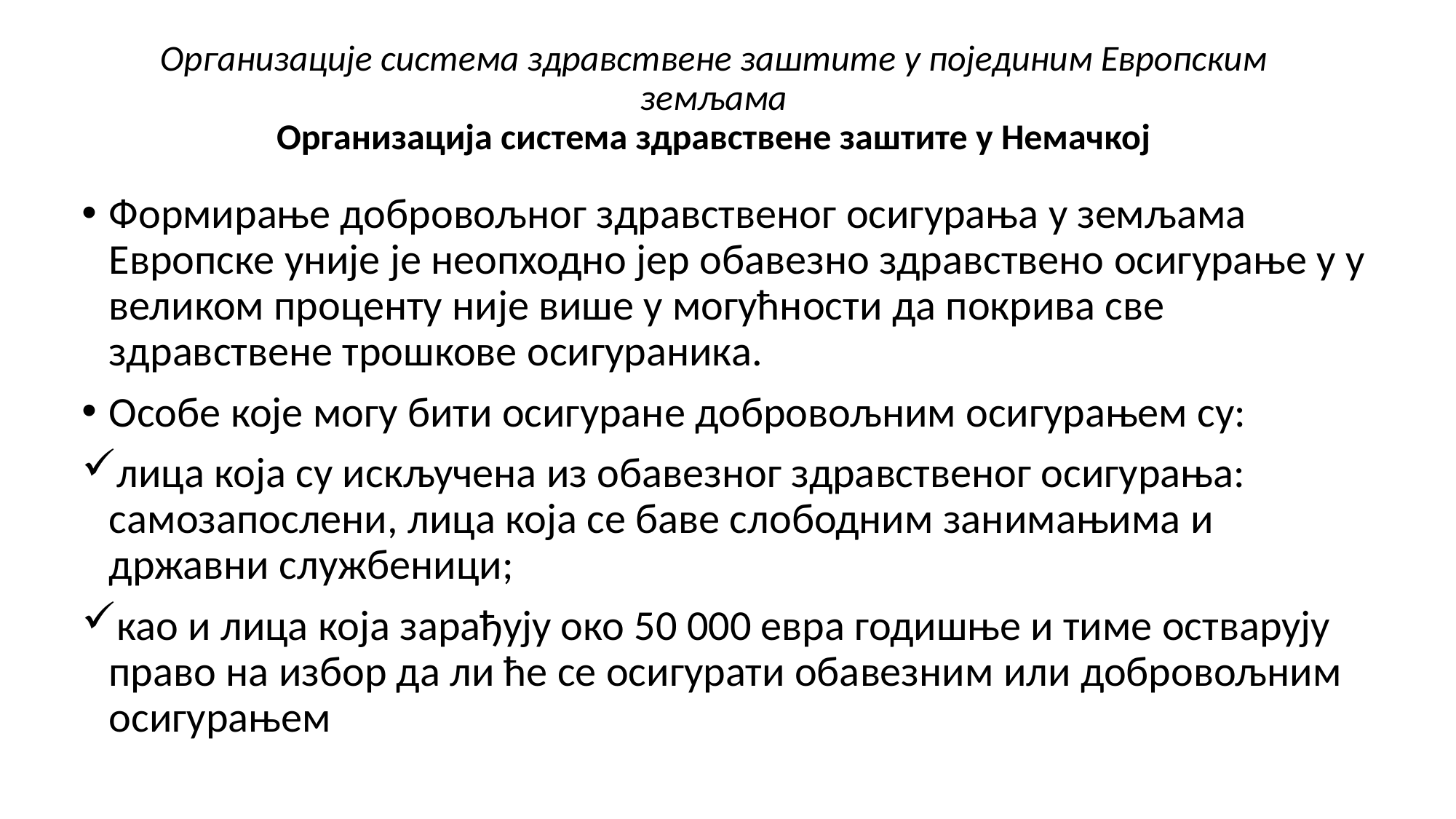

# Организације система здравствене заштите у појединим Европским земљама Организација система здравствене заштите у Немачкој
Формирање добровољног здравственог осигурања у земљама Европске уније је неопходно јер обавезно здравствено осигурање у у великом проценту није више у могућности да покрива све здравствене трошкове осигураника.
Особе које могу бити осигуране добровољним осигурањем су:
лица која су искључена из обавезног здравственог осигурања: самозапослени, лица која се баве слободним занимањима и државни службеници;
као и лица која зарађују око 50 000 евра годишње и тиме остварују право на избор да ли ће се осигурати обавезним или добровољним осигурањем